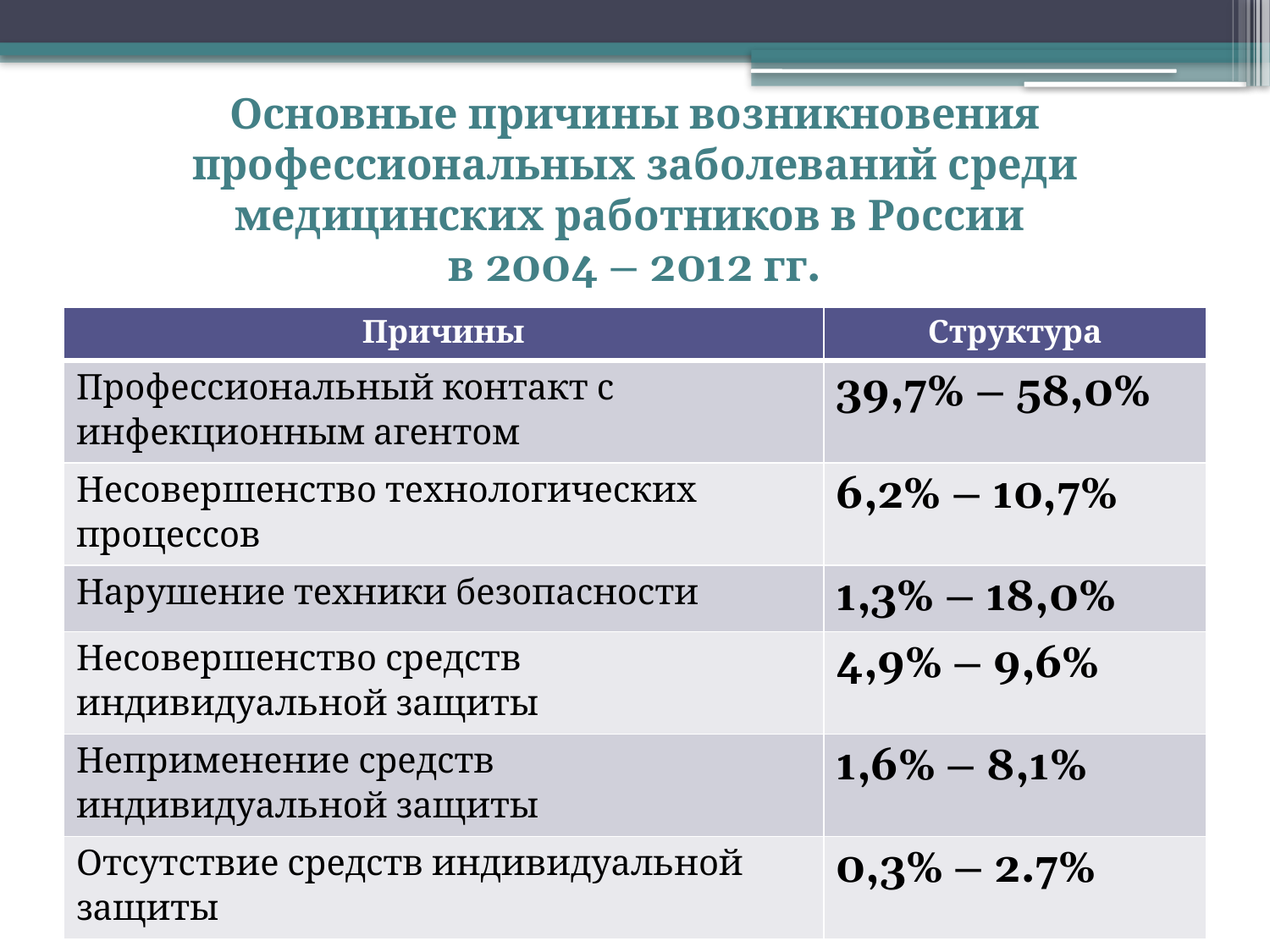

# Основные причины возникновения профессиональных заболеваний среди медицинских работников в России в 2004 – 2012 гг.
| Причины | Структура |
| --- | --- |
| Профессиональный контакт с инфекционным агентом | 39,7% – 58,0% |
| Несовершенство технологических процессов | 6,2% – 10,7% |
| Нарушение техники безопасности | 1,3% – 18,0% |
| Несовершенство средств индивидуальной защиты | 4,9% – 9,6% |
| Неприменение средств индивидуальной защиты | 1,6% – 8,1% |
| Отсутствие средств индивидуальной защиты | 0,3% – 2.7% |